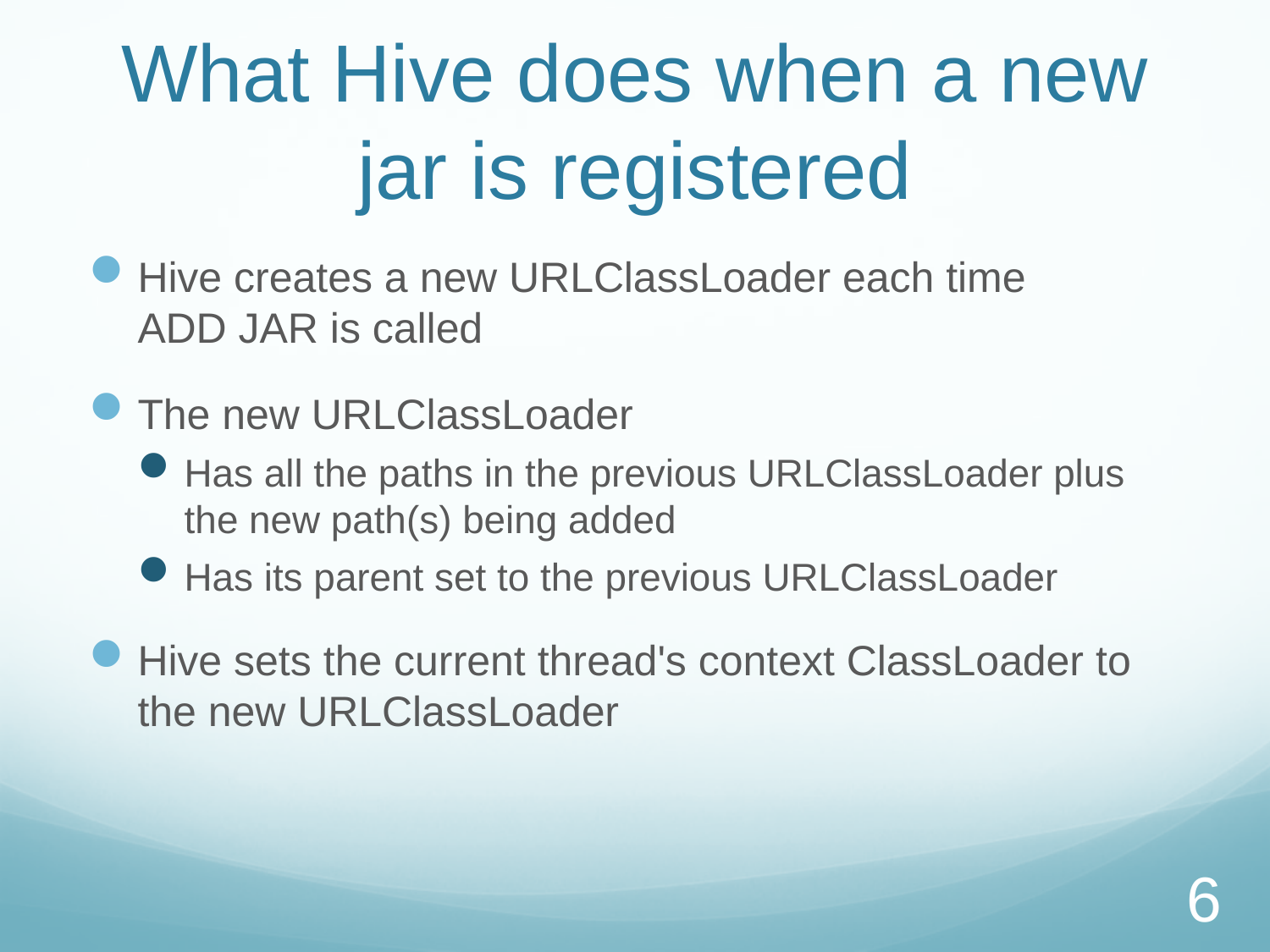

# What Hive does when a new jar is registered
Hive creates a new URLClassLoader each time
ADD JAR is called
The new URLClassLoader
Has all the paths in the previous URLClassLoader plus the new path(s) being added
Has its parent set to the previous URLClassLoader
Hive sets the current thread's context ClassLoader to the new URLClassLoader
6